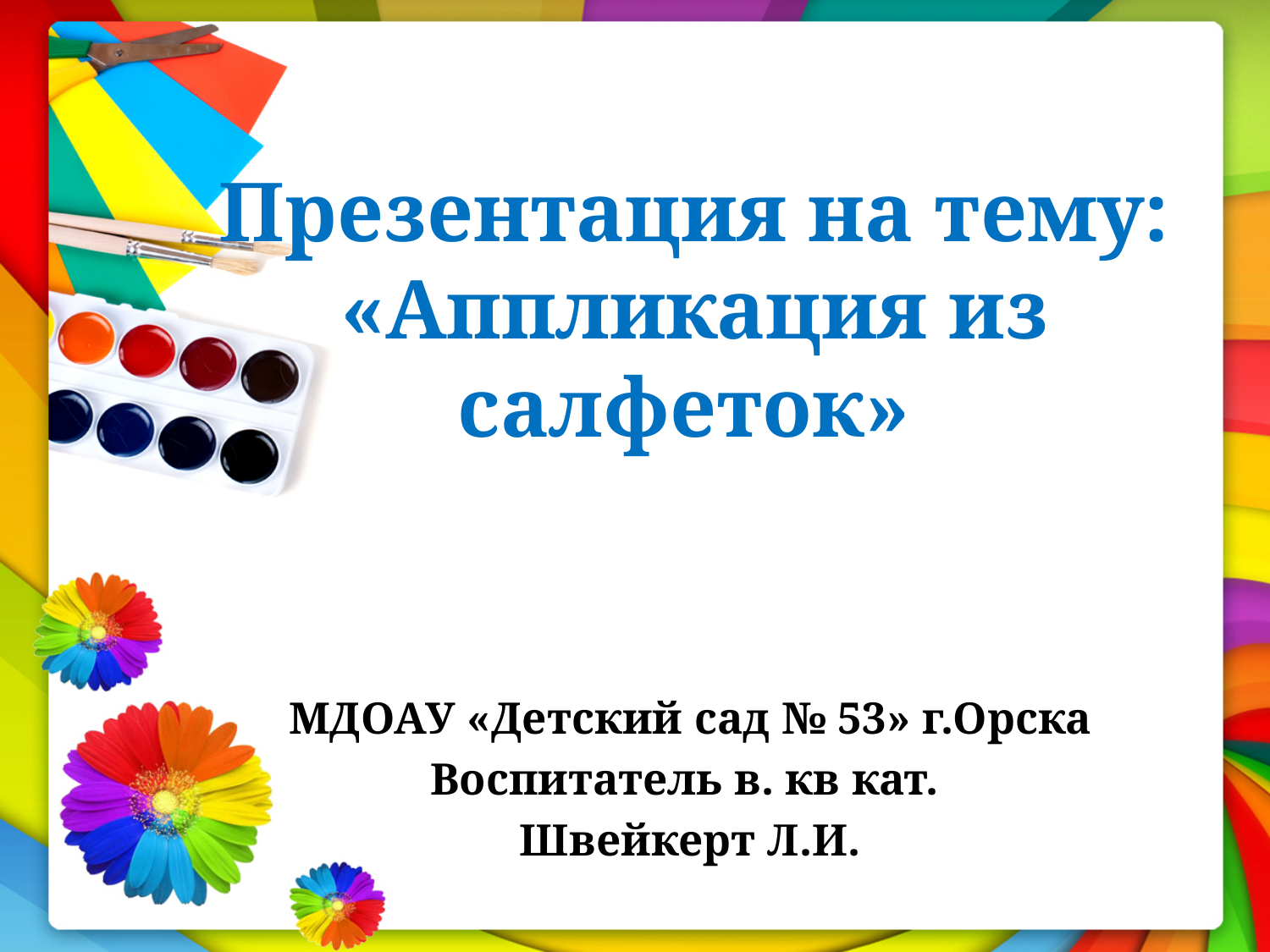

# Презентация на тему: «Аппликация из салфеток»
МДОАУ «Детский сад № 53» г.Орска
Воспитатель в. кв кат.
Швейкерт Л.И.